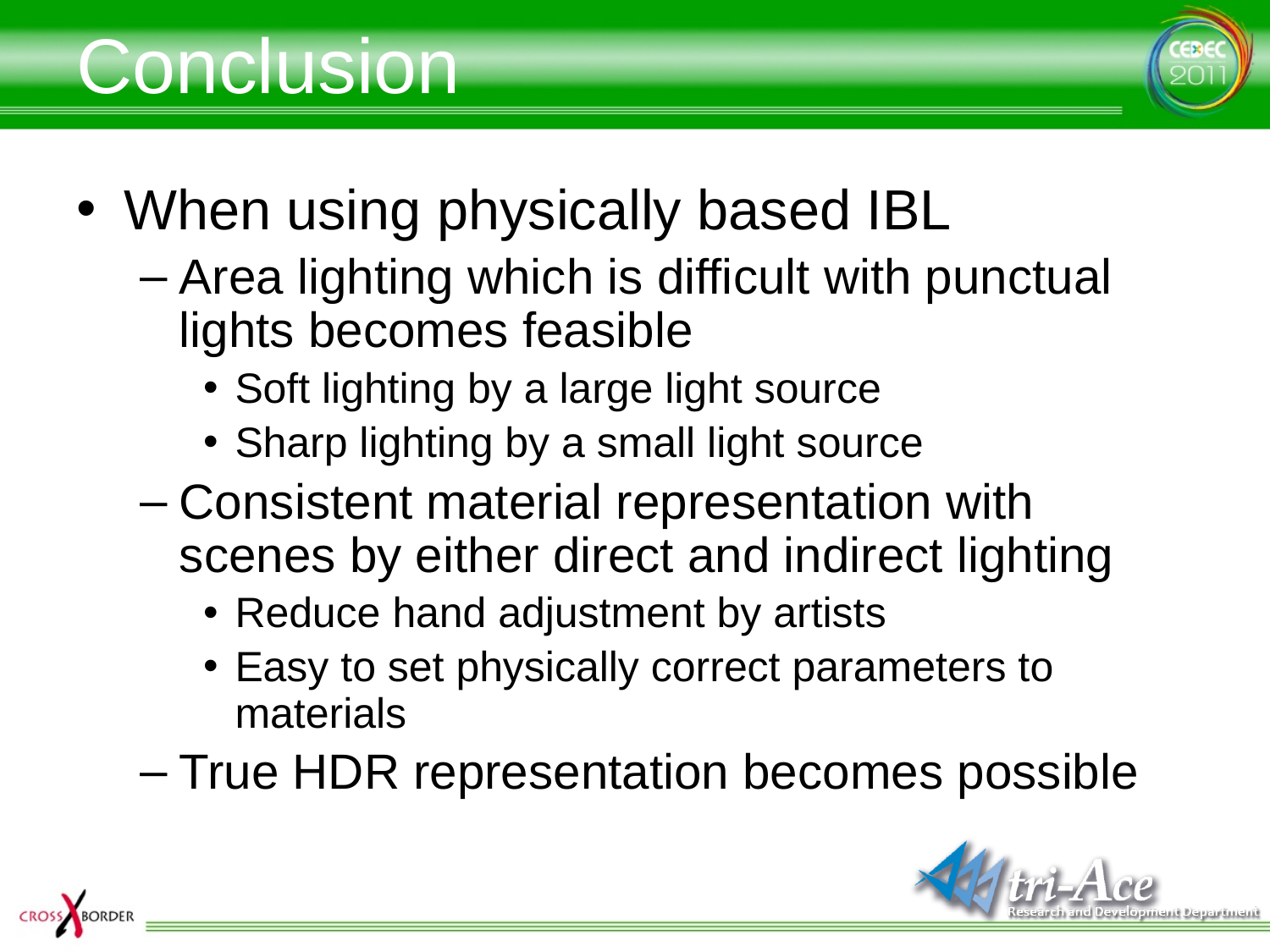

# Conclusion
When using physically based IBL
Area lighting which is difficult with punctual lights becomes feasible
Soft lighting by a large light source
Sharp lighting by a small light source
Consistent material representation with scenes by either direct and indirect lighting
Reduce hand adjustment by artists
Easy to set physically correct parameters to materials
True HDR representation becomes possible